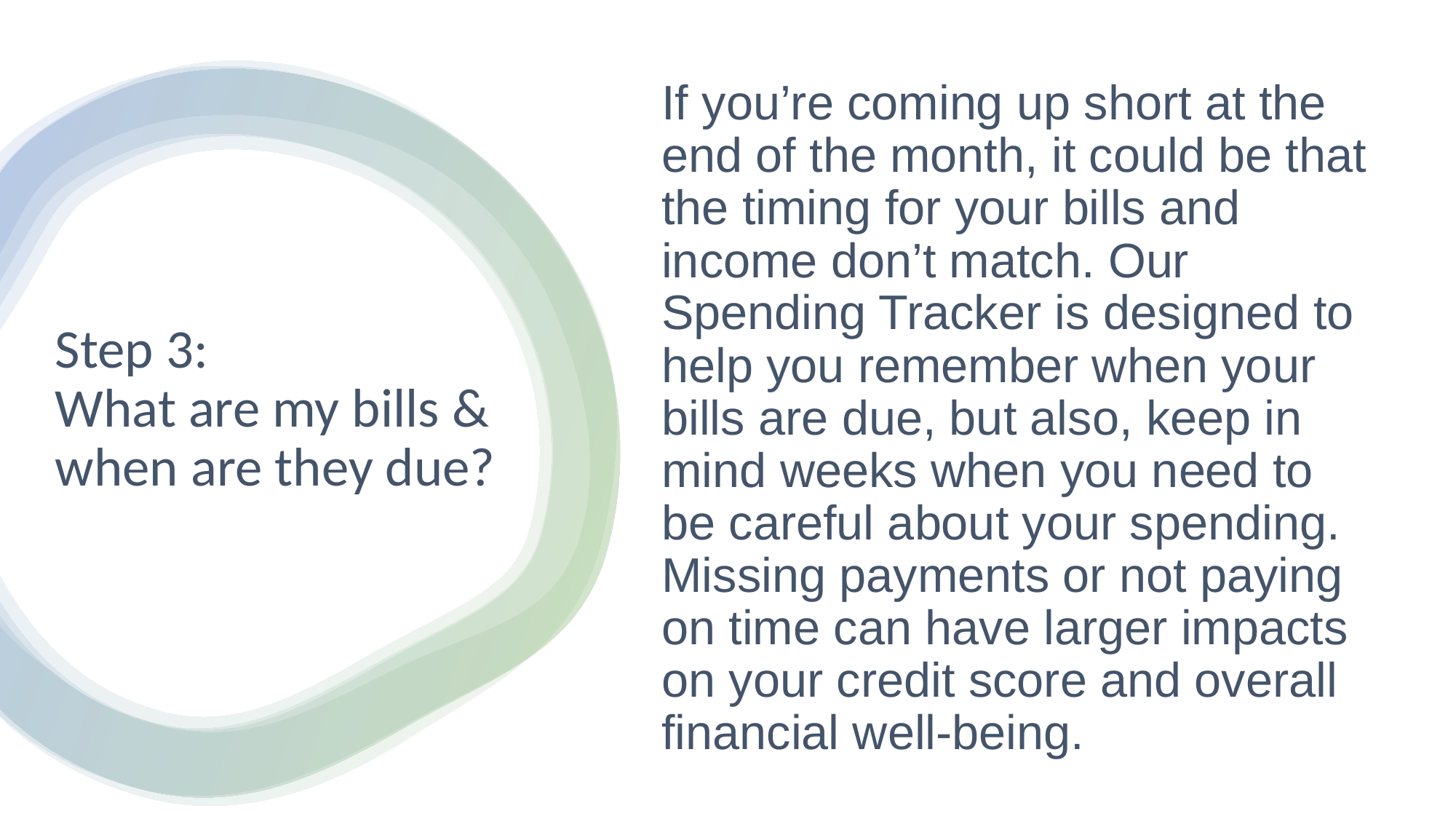

If you’re coming up short at the end of the month, it could be that the timing for your bills and income don’t match. Our Spending Tracker is designed to help you remember when your bills are due, but also, keep in mind weeks when you need to be careful about your spending. Missing payments or not paying on time can have larger impacts on your credit score and overall financial well-being.
# Step 3: What are my bills & when are they due?